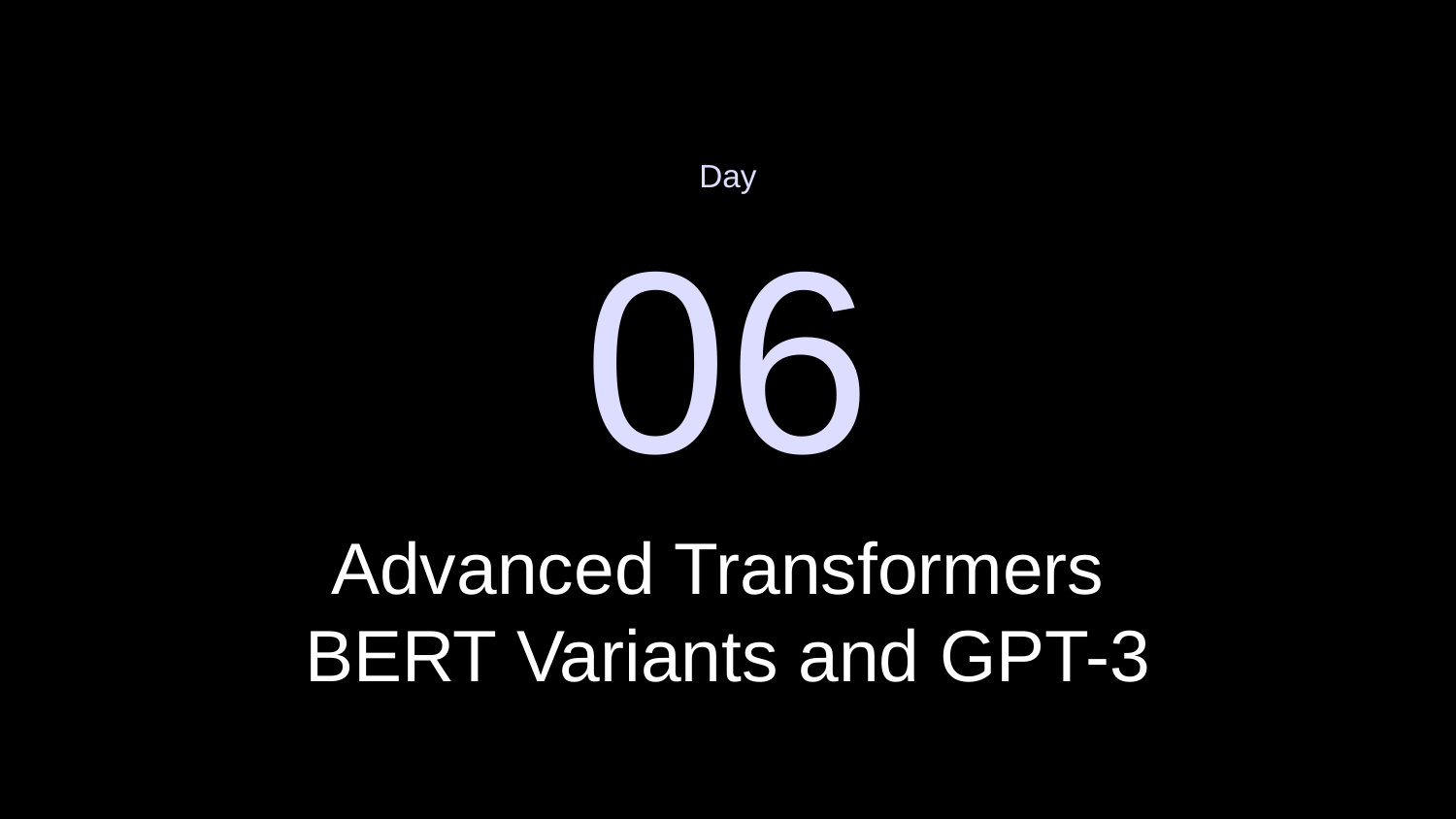

Day
06
# Advanced Transformers BERT Variants and GPT-3